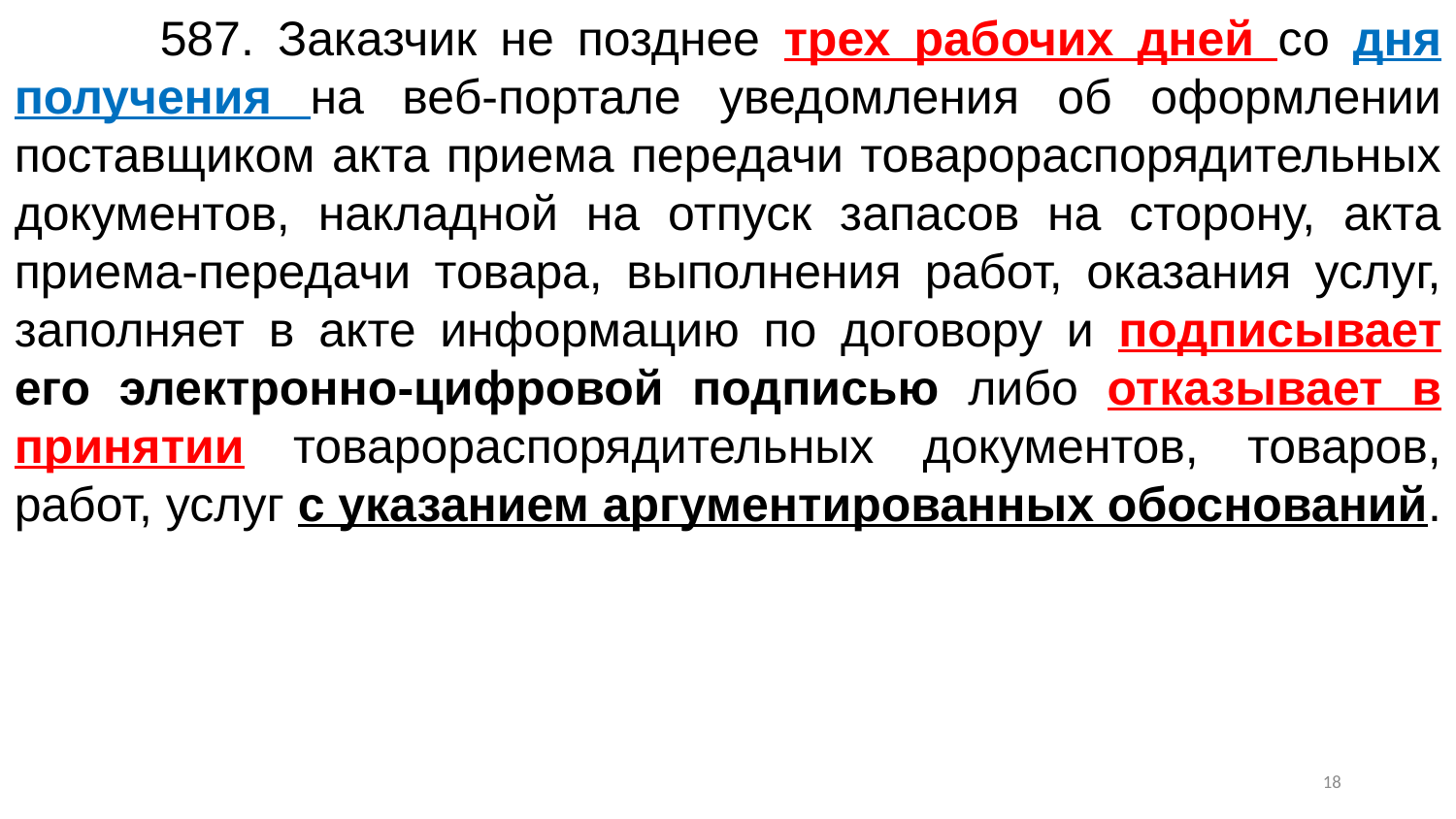

587. Заказчик не позднее трех рабочих дней со дня получения на веб-портале уведомления об оформлении поставщиком акта приема передачи товарораспорядительных документов, накладной на отпуск запасов на сторону, акта приема-передачи товара, выполнения работ, оказания услуг, заполняет в акте информацию по договору и подписывает его электронно-цифровой подписью либо отказывает в принятии товарораспорядительных документов, товаров, работ, услуг с указанием аргументированных обоснований.
18